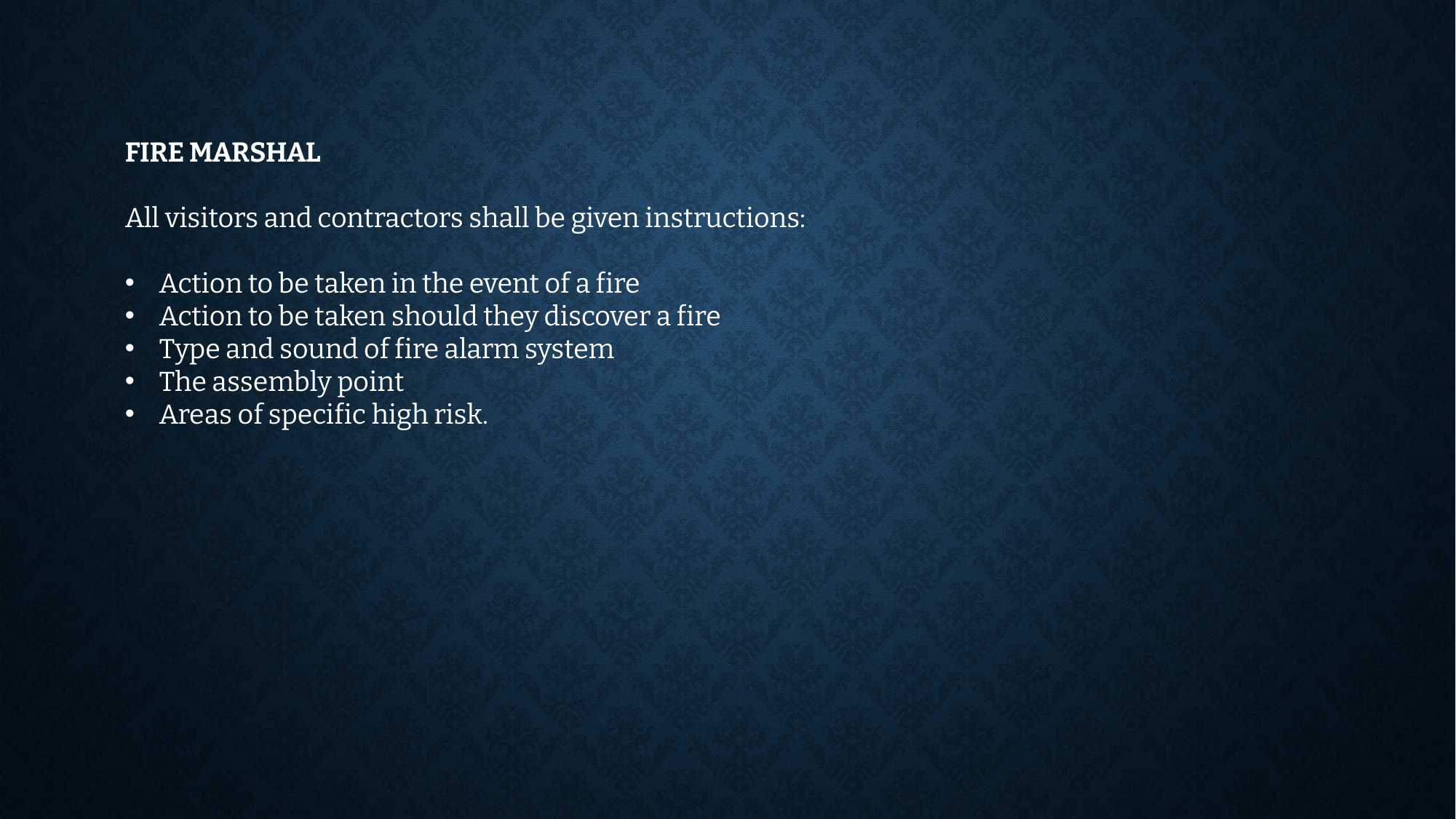

FIRE MARSHAL

All visitors and contractors shall be given instructions:

Action to be taken in the event of a fire
Action to be taken should they discover a fire
Type and sound of fire alarm system
The assembly point
Areas of specific high risk.